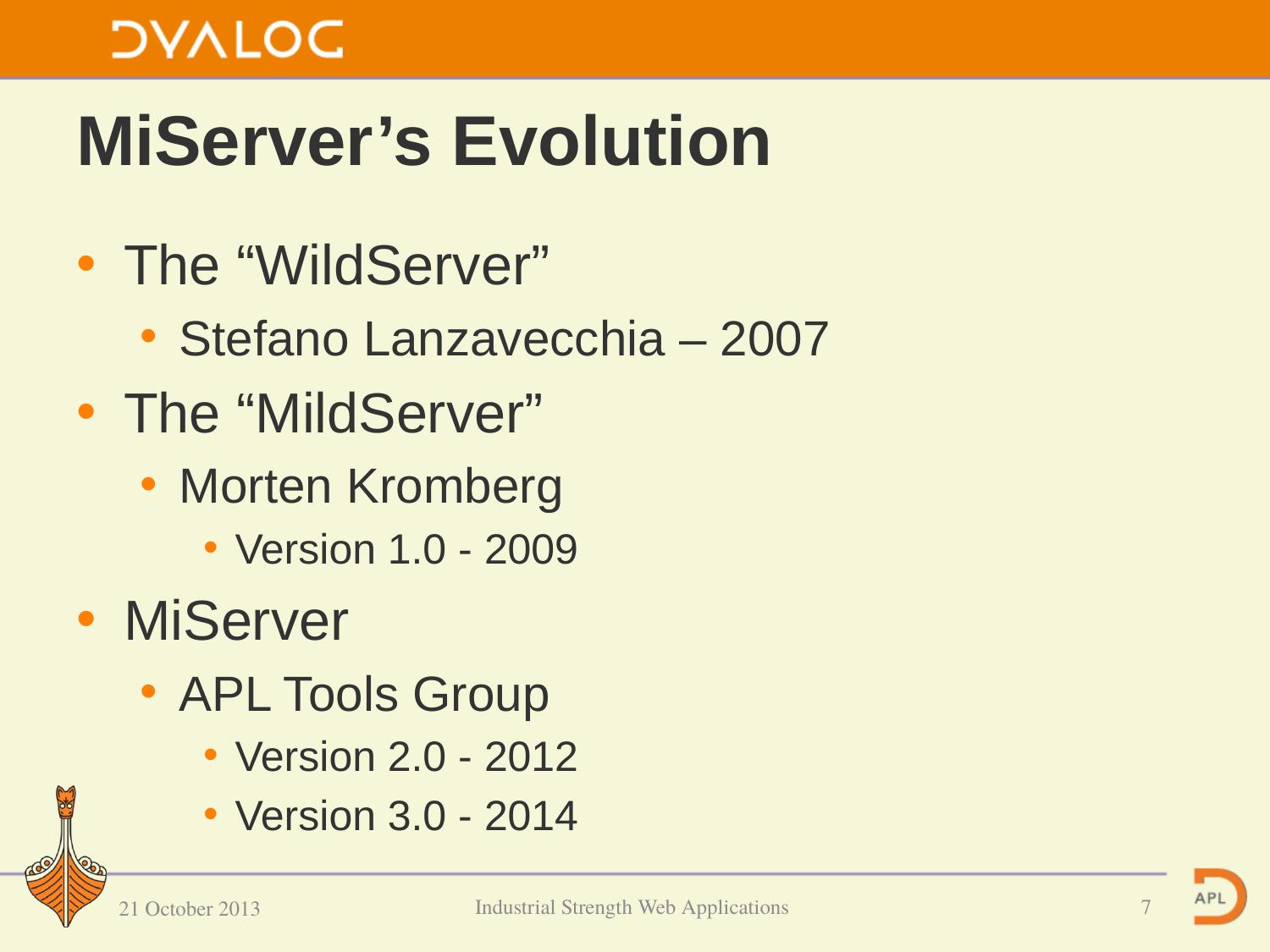

# MiServer’s Evolution
The “WildServer”
Stefano Lanzavecchia – 2007
The “MildServer”
Morten Kromberg
Version 1.0 - 2009
MiServer
APL Tools Group
Version 2.0 - 2012
Version 3.0 - 2014
21 October 2013
 Industrial Strength Web Applications
7